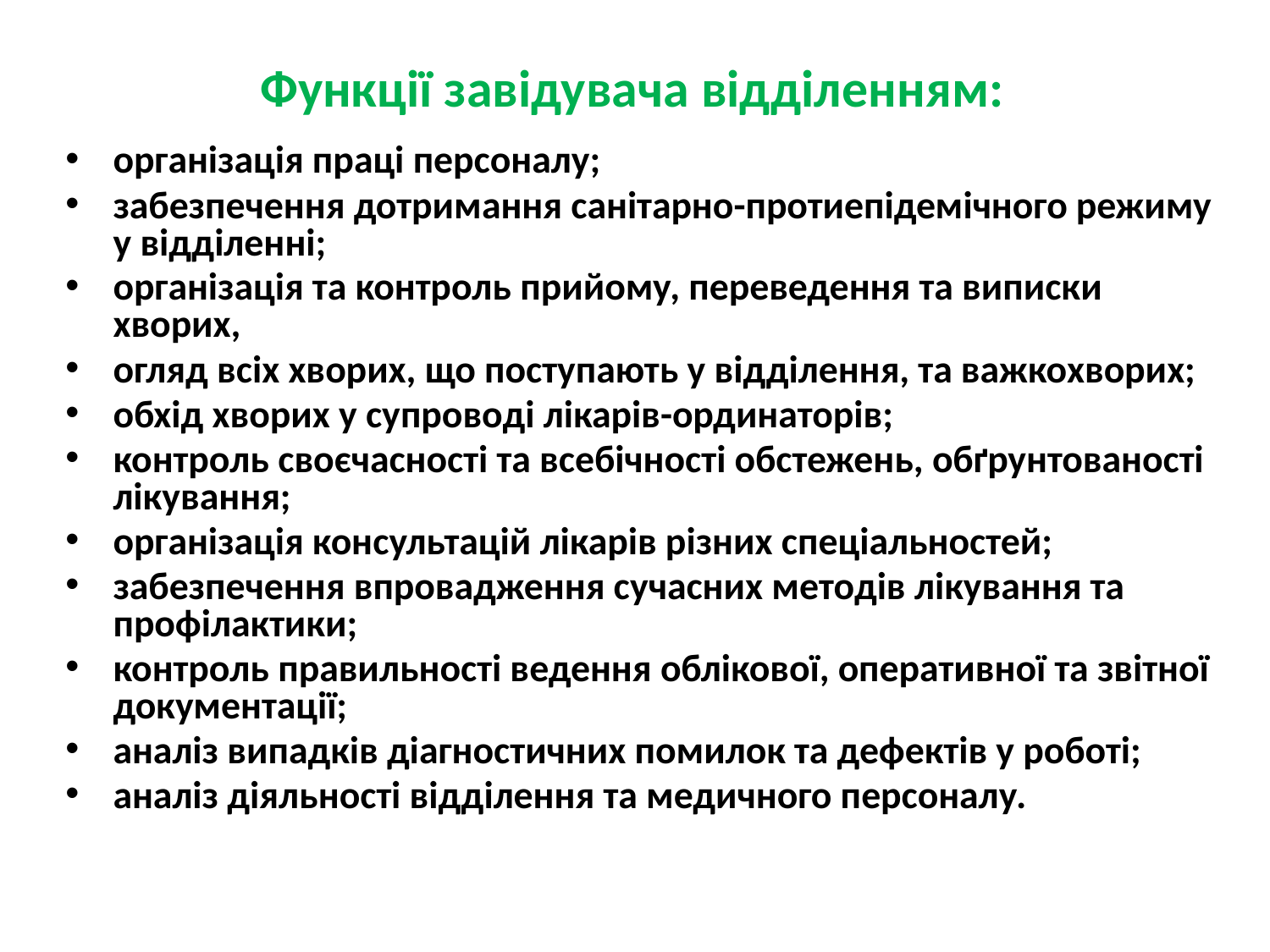

Функції завідувача відділенням:
організація праці персоналу;
забезпечення дотримання санітарно-протиепідемічного режиму у відділенні;
організація та контроль прийому, переведення та виписки хворих,
огляд всіх хворих, що поступають у відділення, та важкохворих;
обхід хворих у супроводі лікарів-ординаторів;
контроль своєчасності та всебічності обстежень, обґрунтованості лікування;
організація консультацій лікарів різних спеціальностей;
забезпечення впровадження сучасних методів лікування та профілактики;
контроль правильності ведення облікової, оперативної та звітної документації;
аналіз випадків діагностичних помилок та дефектів у роботі;
аналіз діяльності відділення та медичного персоналу.